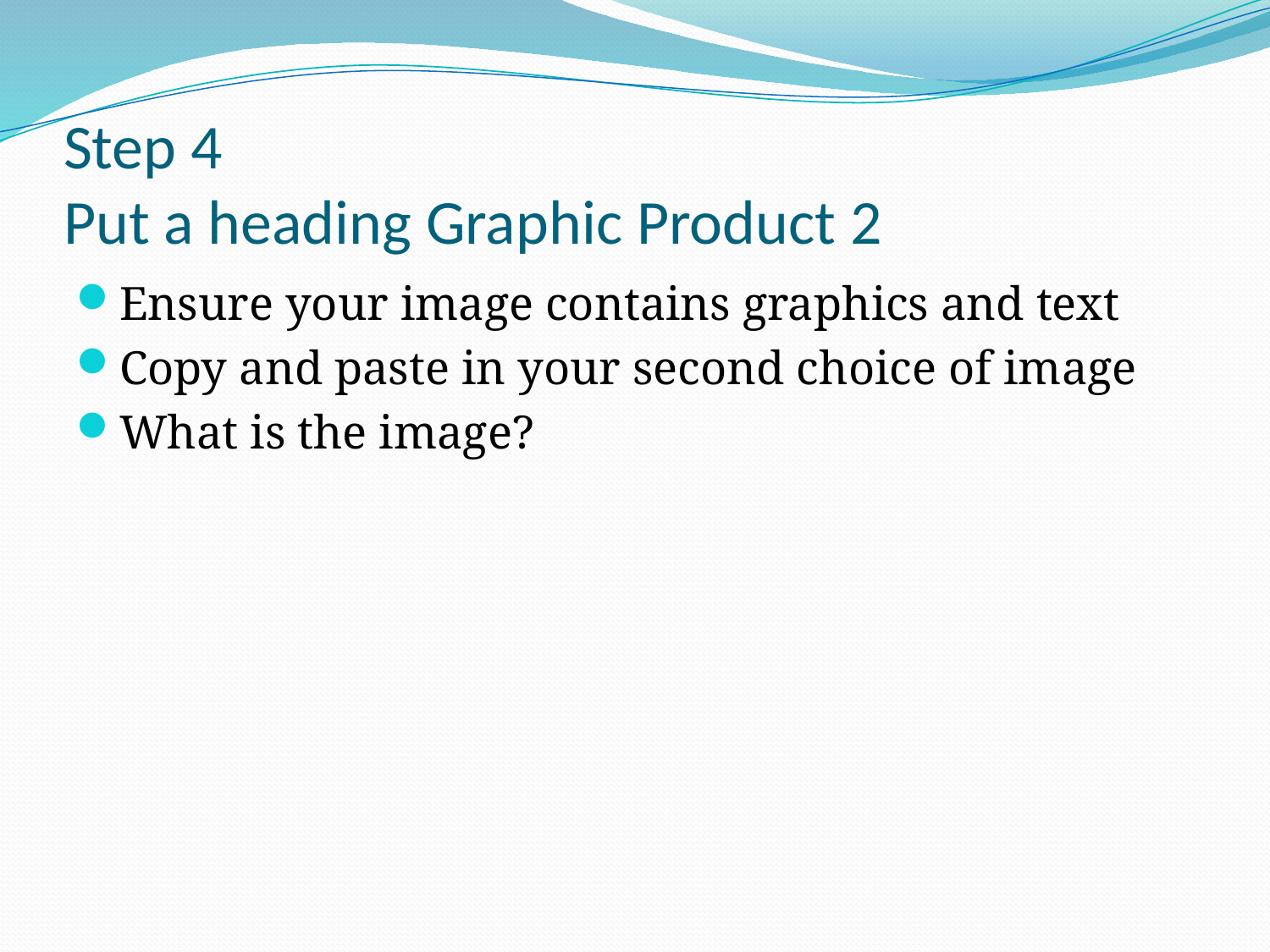

# Step 4 Put a heading Graphic Product 2
Ensure your image contains graphics and text
Copy and paste in your second choice of image
What is the image?